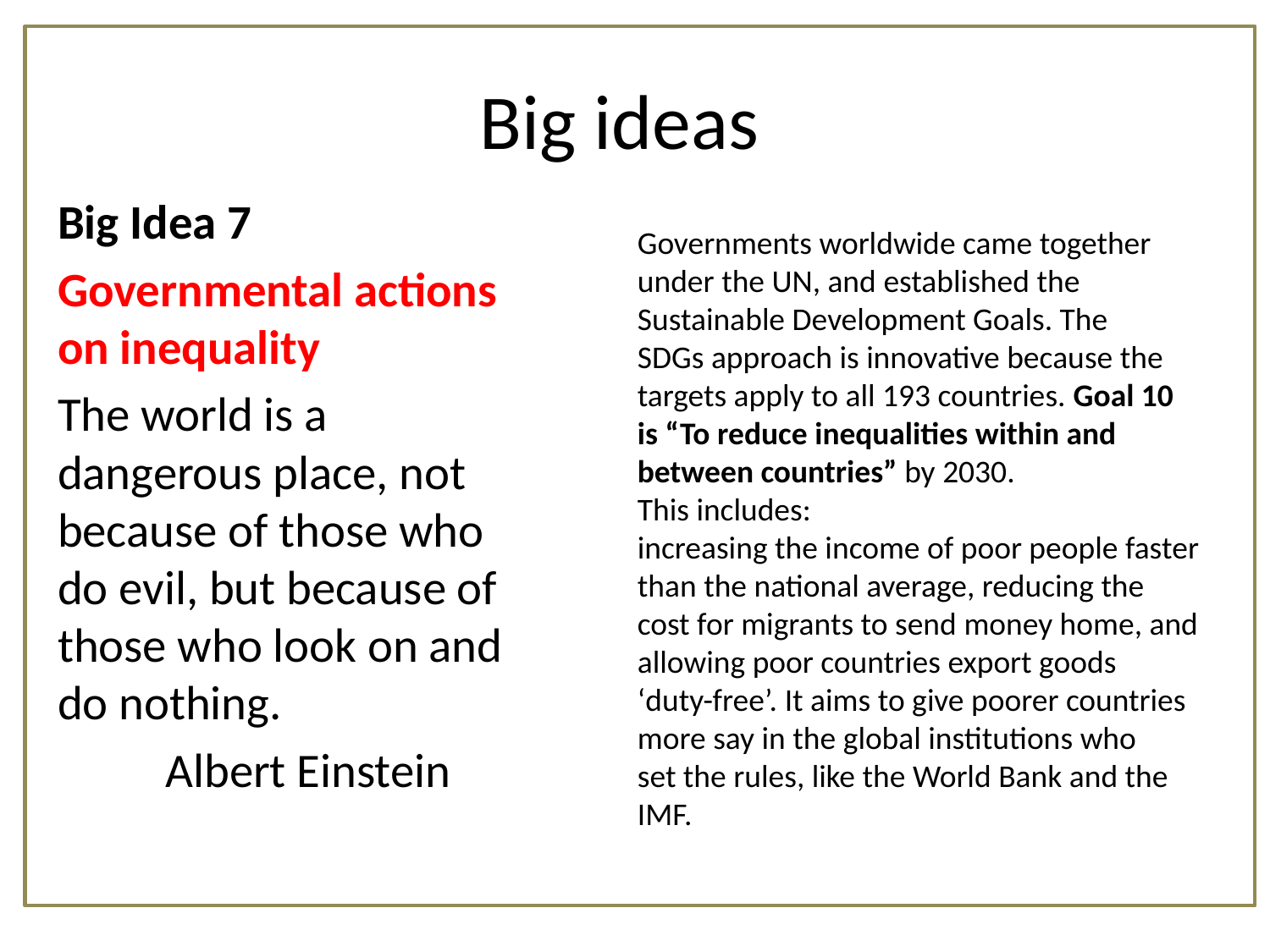

Migration takes place internally and internationally. In our time, the biggest international migration flows are from rich to other rich countries, and from poorer to other poorer countries (North-North; South-South). Much migration is short-term; migrants return to their country of origin. An estimated 258 million people live in a country they weren’t born in; this is approx. 3.6% World’s inhabitants (U.N. 2017). “In Europe, the size of the total population would have declined during the period 2000-2015 in the absence of migration.”(UN 2017).

# Big ideas
Big Idea 7
Governmental actions on inequality
The world is a dangerous place, not because of those who do evil, but because of those who look on and do nothing.
Albert Einstein

Governments worldwide came together under the UN, and established the Sustainable Development Goals. The
SDGs approach is innovative because the targets apply to all 193 countries. Goal 10
is “To reduce inequalities within and between countries” by 2030.
This includes:
increasing the income of poor people faster than the national average, reducing the
cost for migrants to send money home, and allowing poor countries export goods
‘duty-free’. It aims to give poorer countries more say in the global institutions who
set the rules, like the World Bank and the IMF.